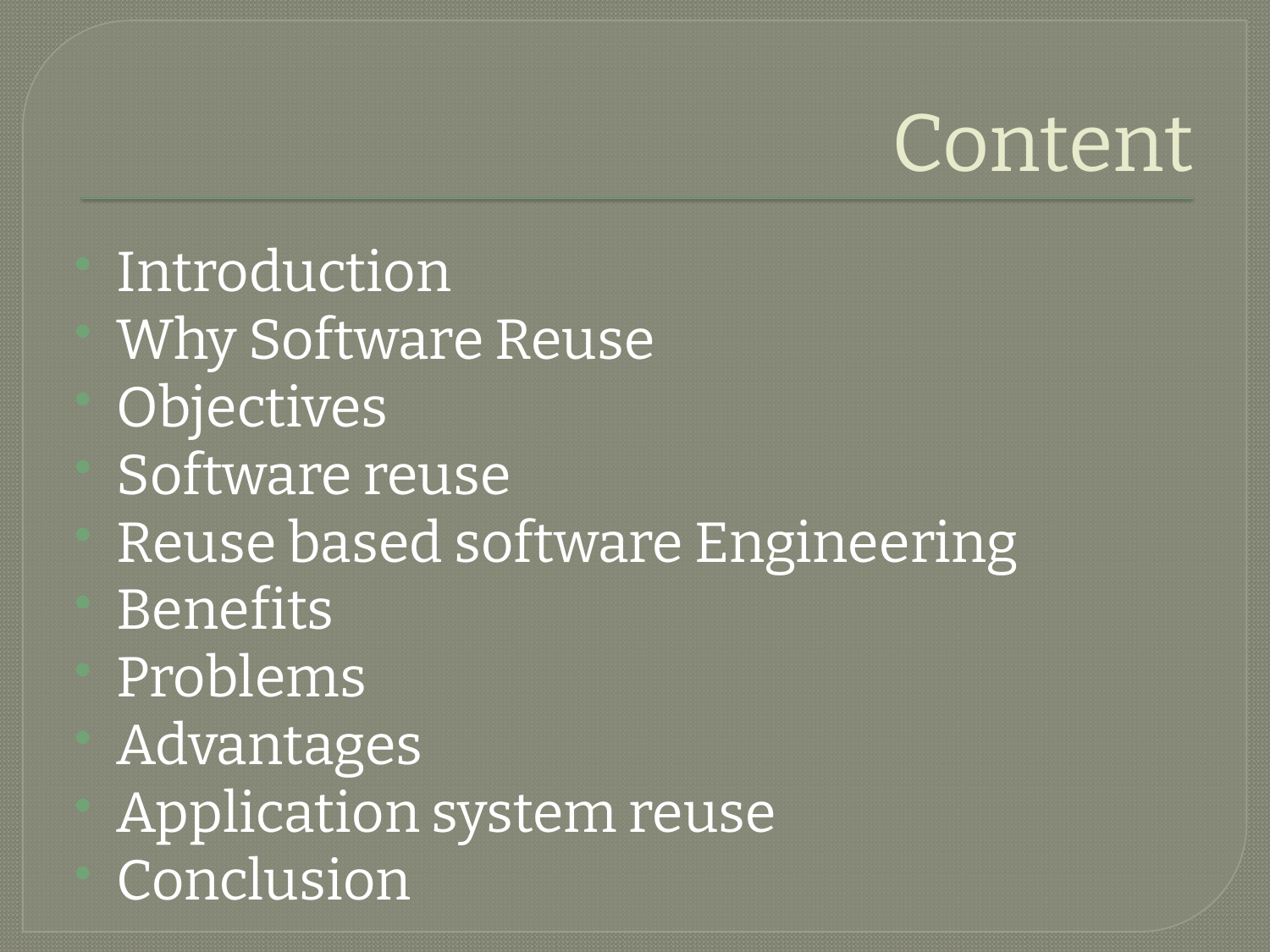

# Content
Introduction
Why Software Reuse
Objectives
Software reuse
Reuse based software Engineering
Benefits
Problems
Advantages
Application system reuse
Conclusion